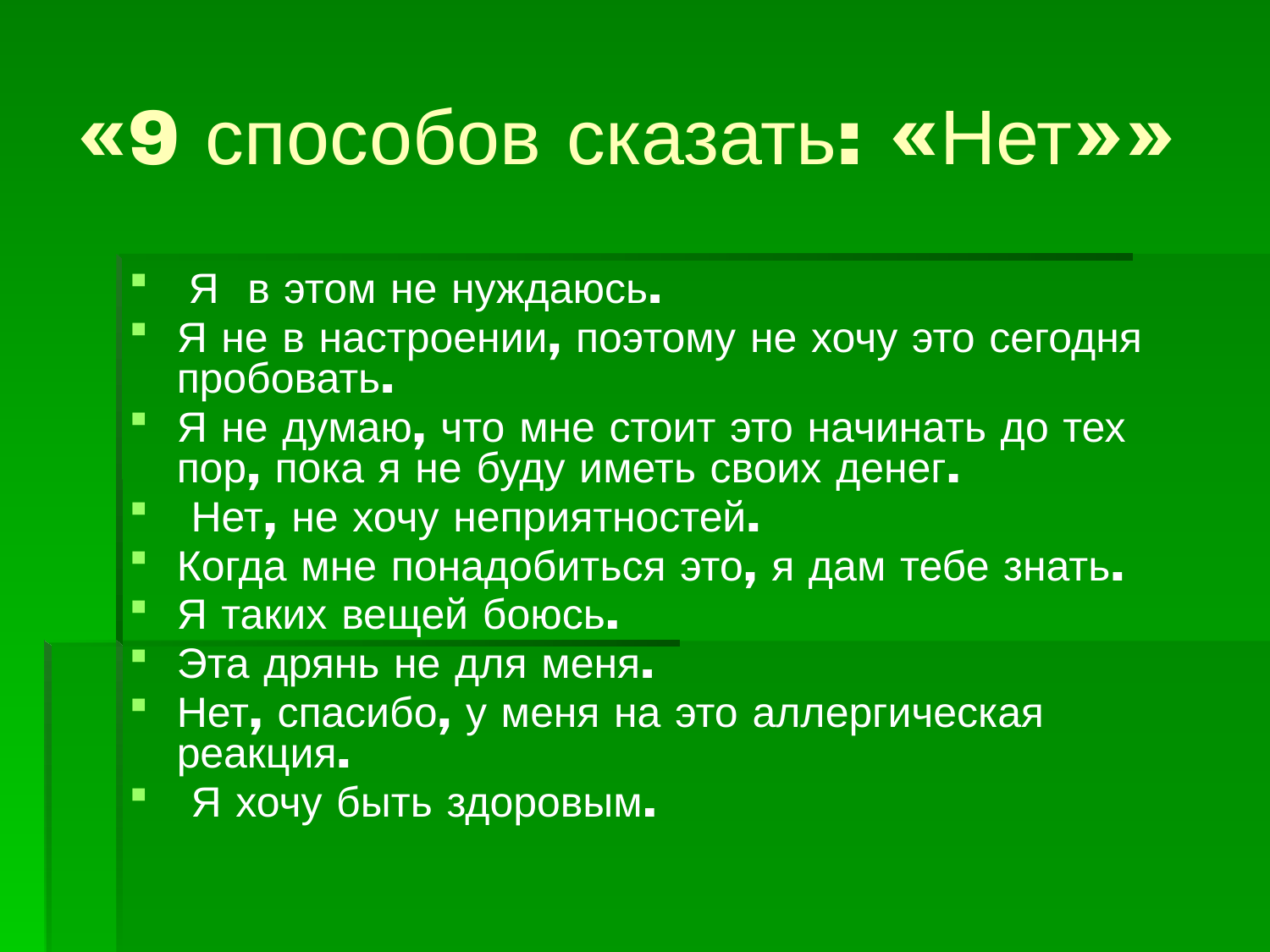

# «9 способов сказать: «Нет»»
 Я  в этом не нуждаюсь.
Я не в настроении, поэтому не хочу это сегодня пробовать.
Я не думаю, что мне стоит это начинать до тех пор, пока я не буду иметь своих денег.
 Нет, не хочу неприятностей.
Когда мне понадобиться это, я дам тебе знать.
Я таких вещей боюсь.
Эта дрянь не для меня.
Нет, спасибо, у меня на это аллергическая реакция.
 Я хочу быть здоровым.